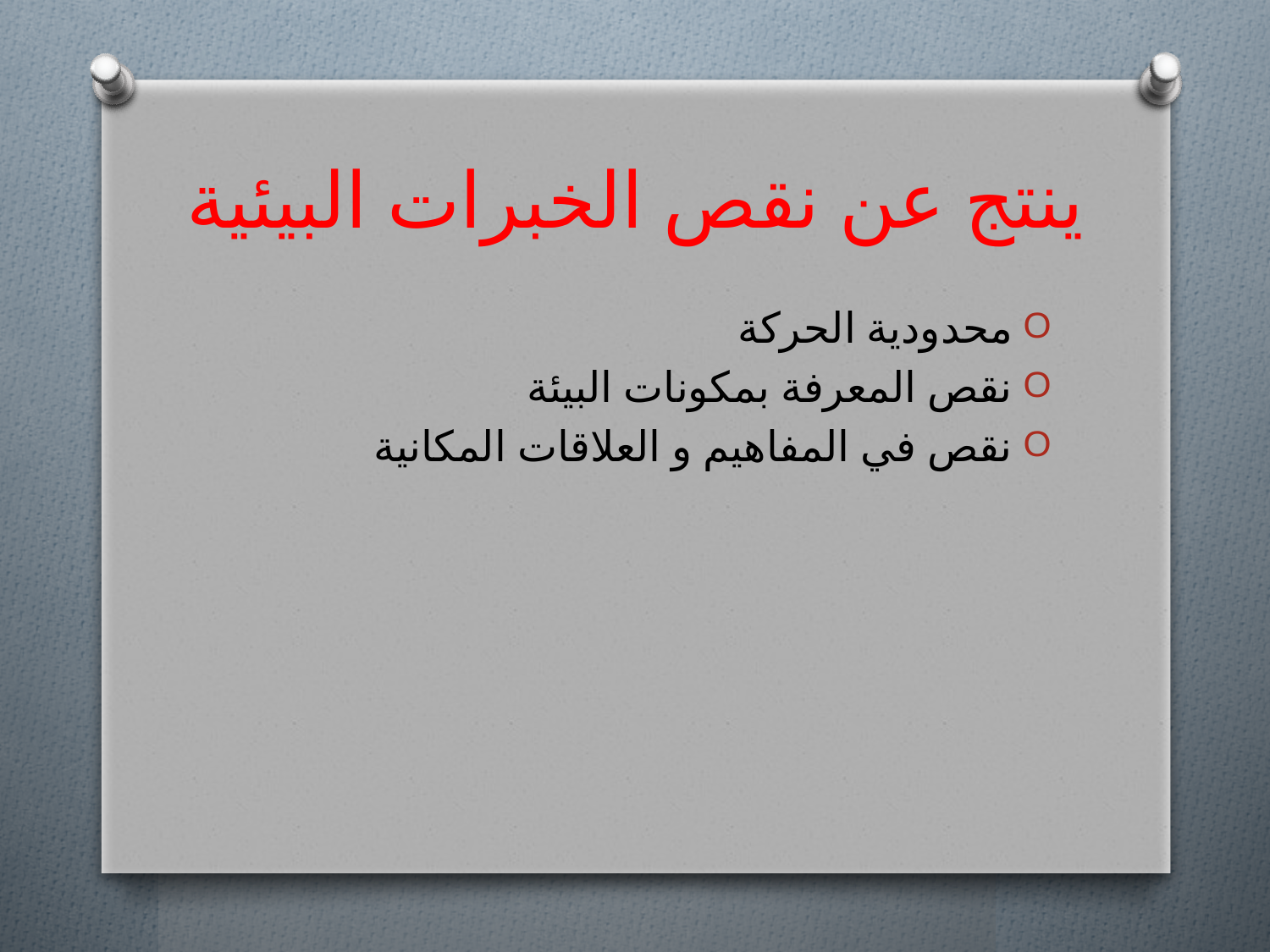

# ينتج عن نقص الخبرات البيئية
محدودية الحركة
نقص المعرفة بمكونات البيئة
نقص في المفاهيم و العلاقات المكانية